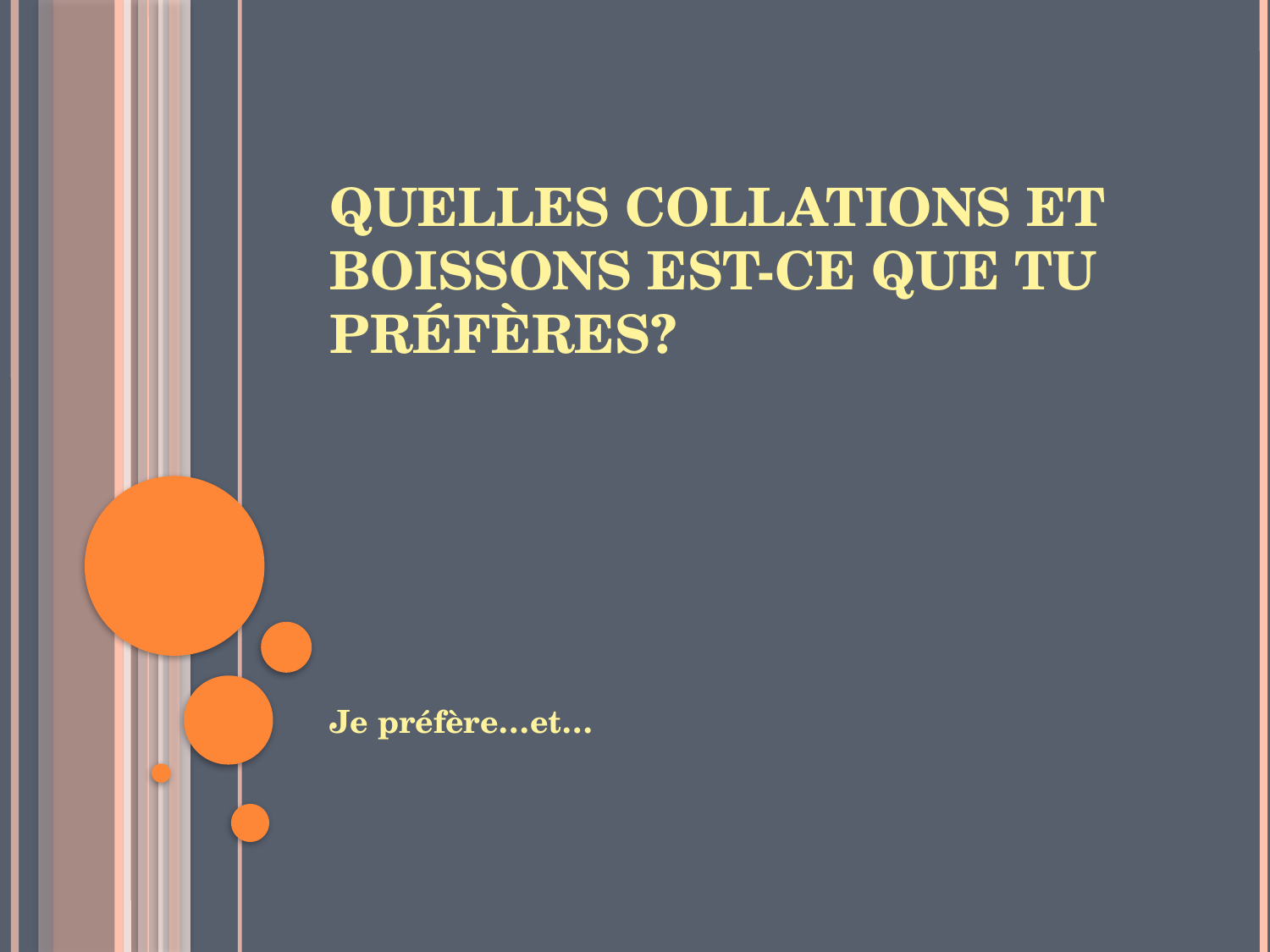

# Quelles collations et boissons est-ce que tu préfères?
Je préfère…et…